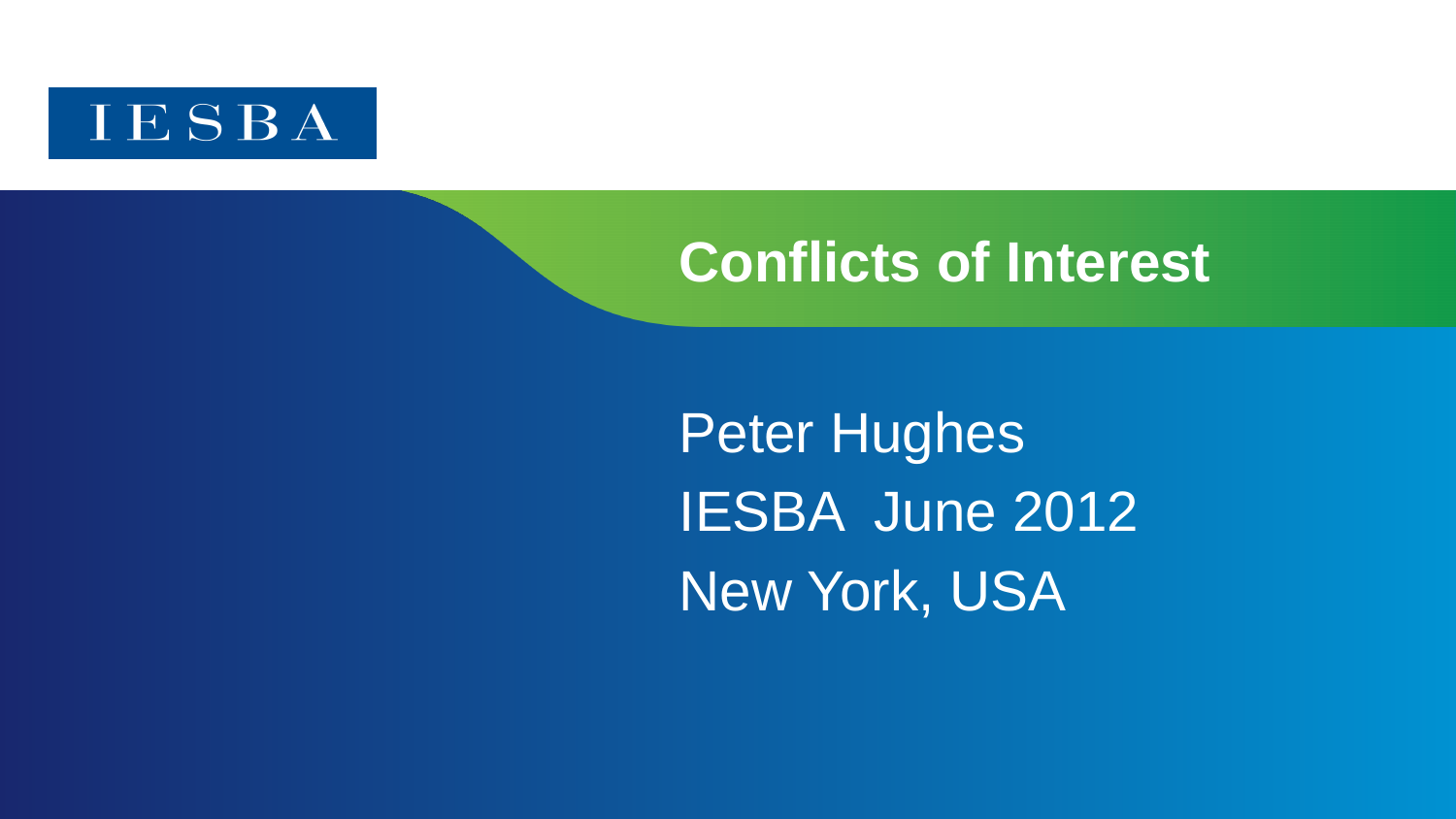

# Conflicts of Interest
Peter Hughes
IESBA  June 2012
New York, USA